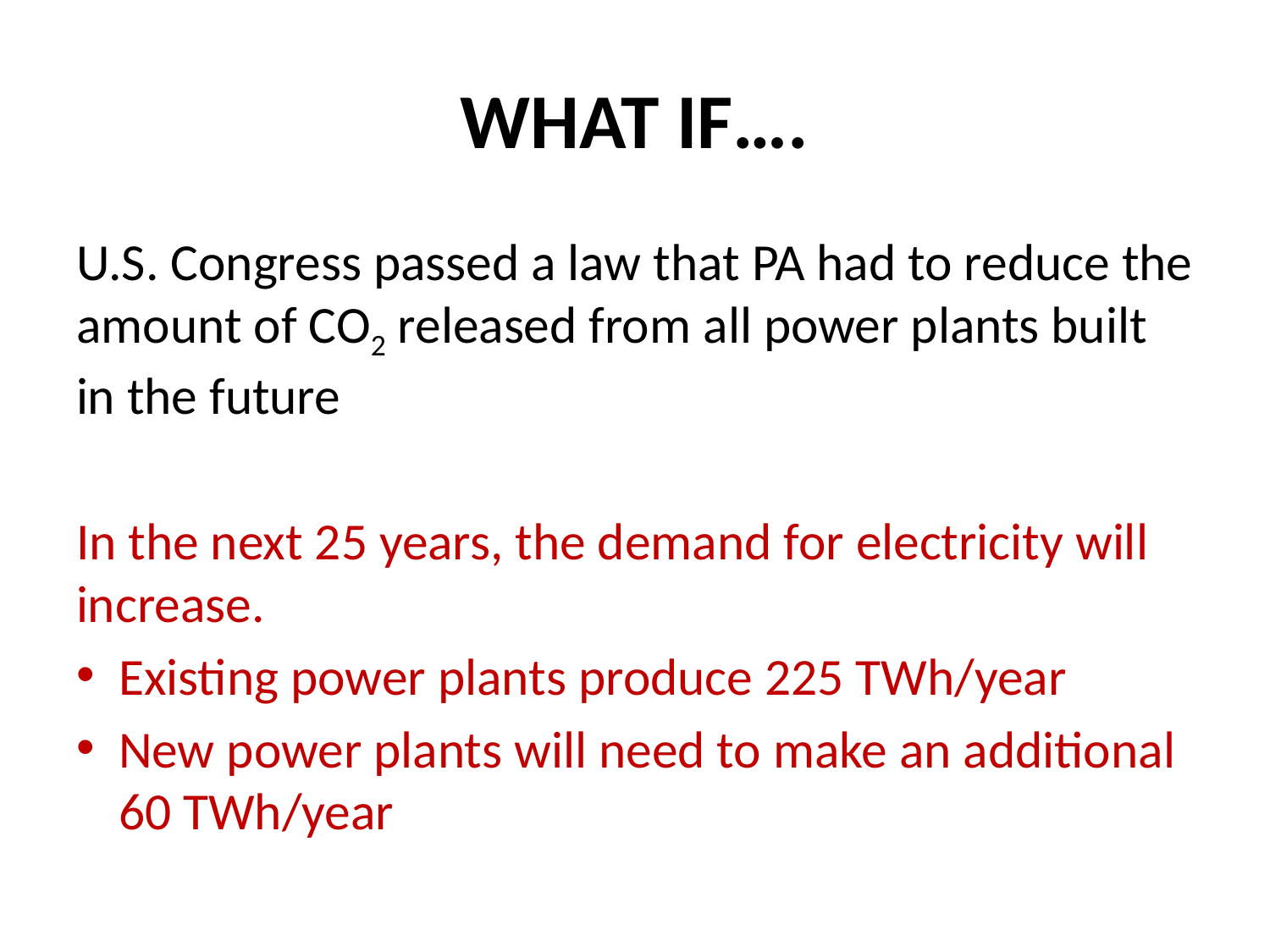

# WHAT IF….
U.S. Congress passed a law that PA had to reduce the amount of CO2 released from all power plants built in the future

In the next 25 years, the demand for electricity will increase.
Existing power plants produce 225 TWh/year
New power plants will need to make an additional 60 TWh/year